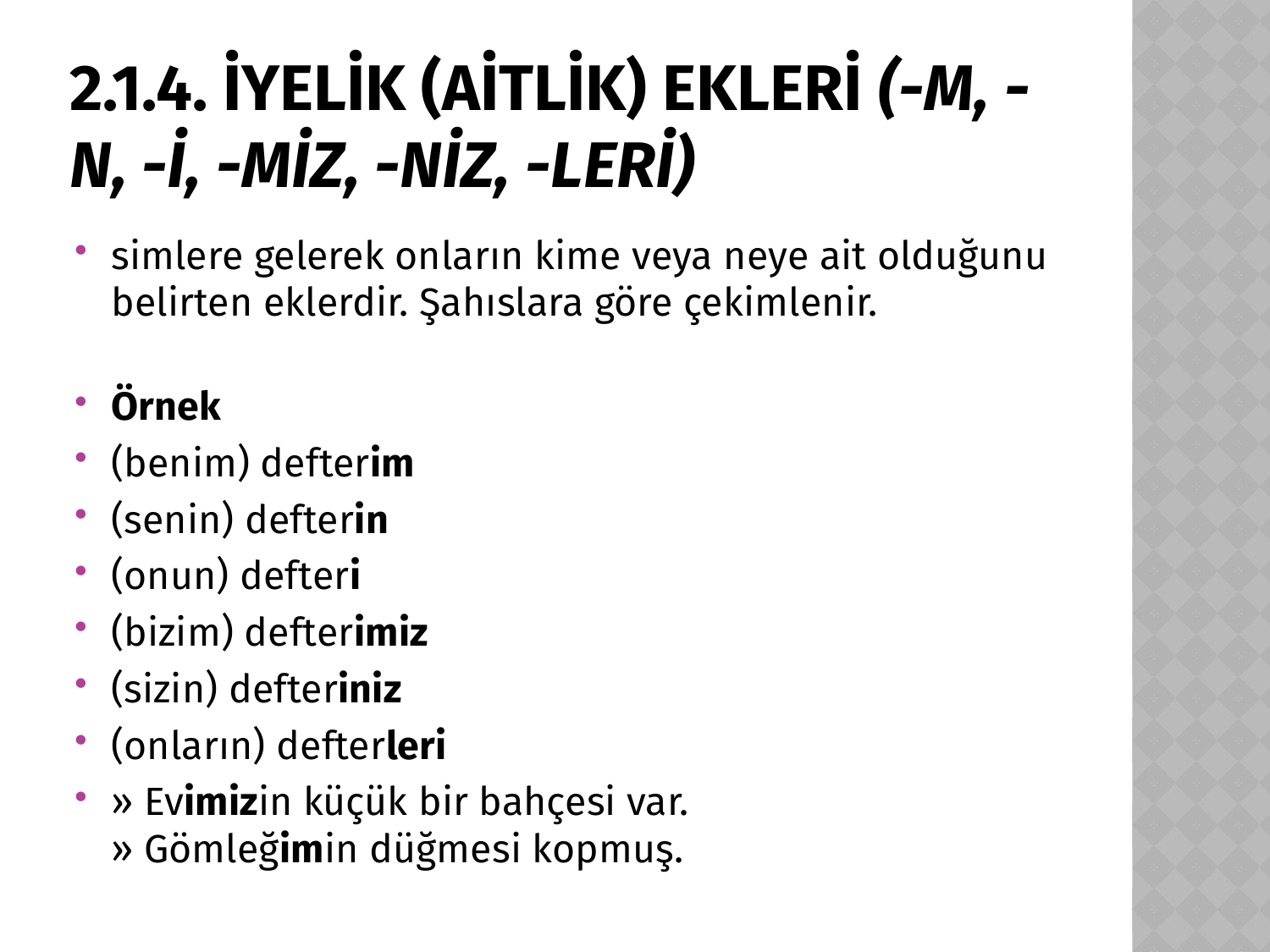

# 2.1.4. İyelik (Aitlik) Ekleri (-m, -n, -i, -miz, -niz, -leri)
simlere gelerek onların kime veya neye ait olduğunu belirten eklerdir. Şahıslara göre çekimlenir.
Örnek
(benim) defterim
(senin) defterin
(onun) defteri
(bizim) defterimiz
(sizin) defteriniz
(onların) defterleri
» Evimizin küçük bir bahçesi var.
» Gömleğimin düğmesi kopmuş.